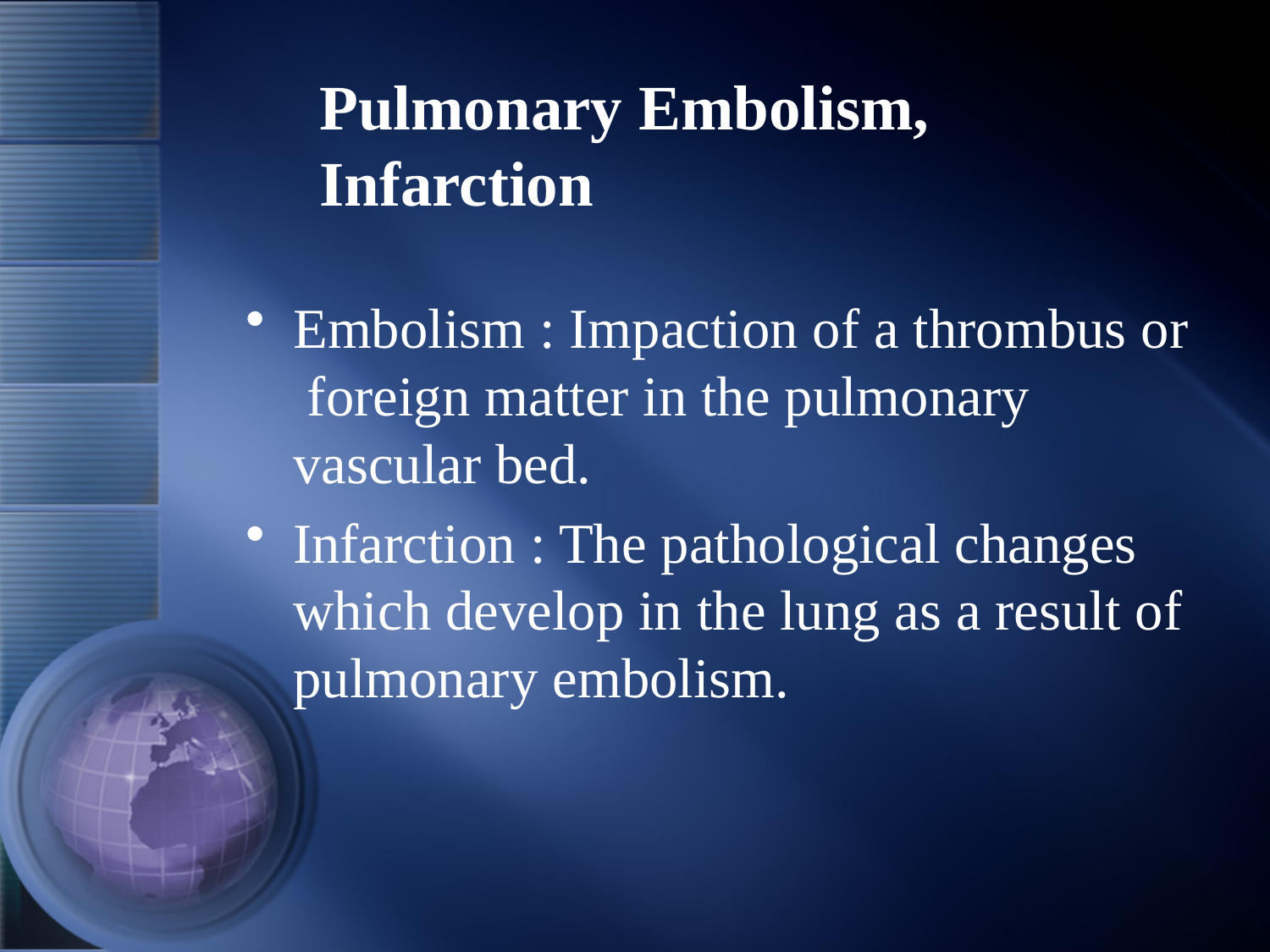

# Pulmonary Embolism, Infarction
Embolism : Impaction of a thrombus or  foreign matter in the pulmonary vascular bed.
Infarction : The pathological changes which develop in the lung as a result of pulmonary embolism.